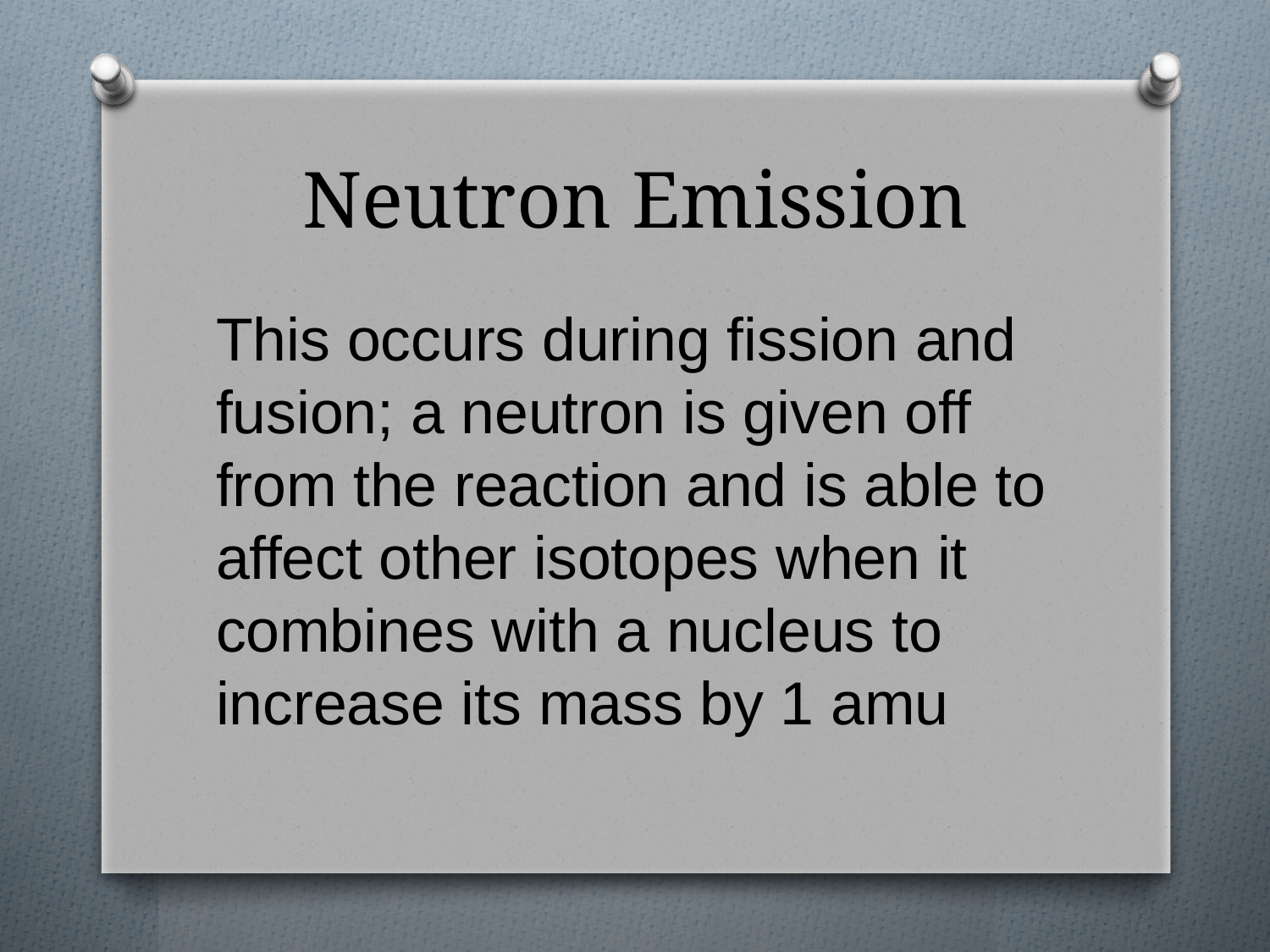

# Neutron Emission
This occurs during fission and fusion; a neutron is given off from the reaction and is able to affect other isotopes when it combines with a nucleus to increase its mass by 1 amu